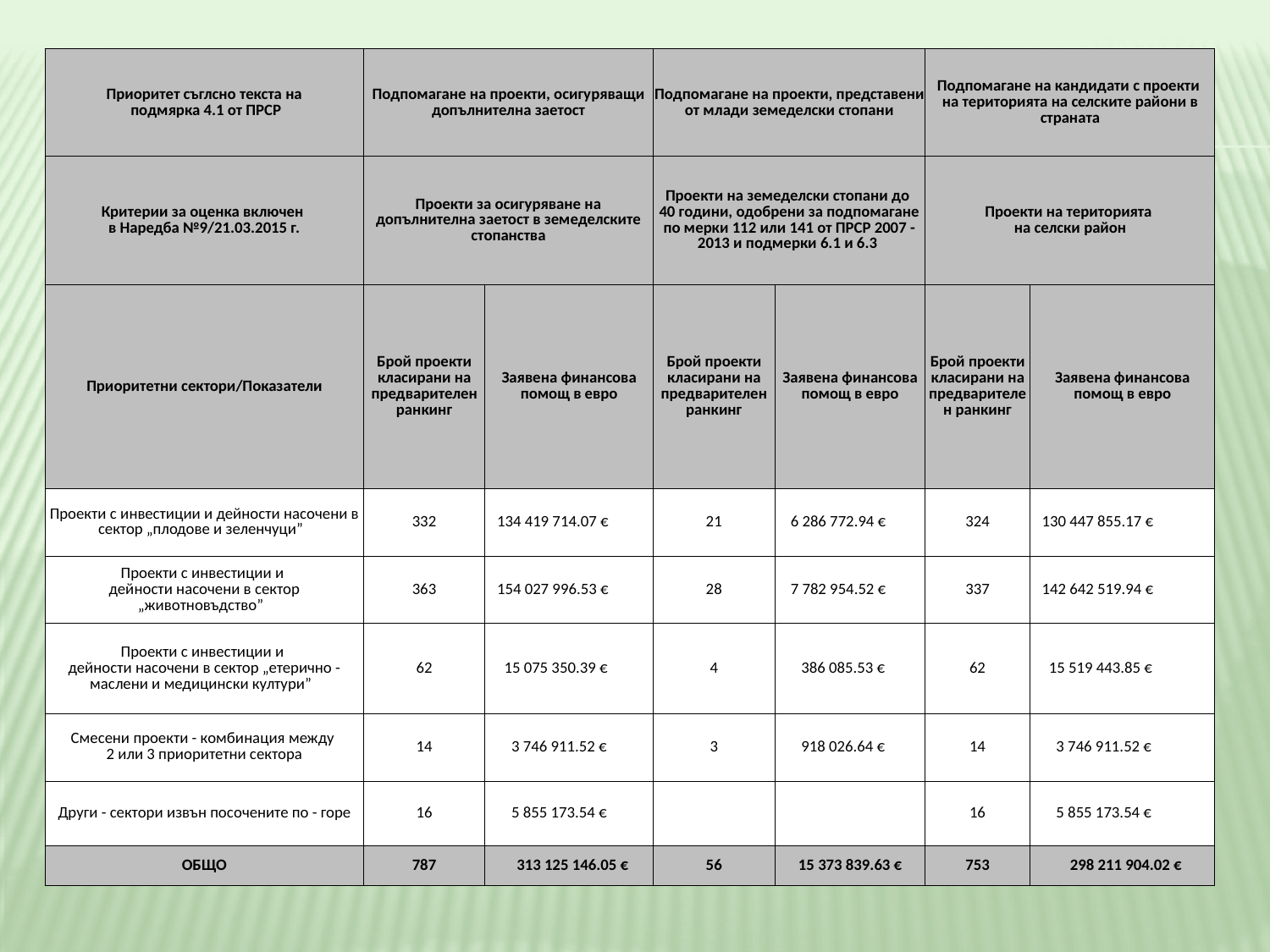

| Приоритет съглсно текста на подмярка 4.1 от ПРСР | Подпомагане на проекти, осигуряващи допълнителна заетост |  | Подпомагане на проекти, представени от млади земеделски стопани |  | Подпомагане на кандидати с проекти на територията на селските райони в страната |  |
| --- | --- | --- | --- | --- | --- | --- |
| Критерии за оценка включен в Наредба №9/21.03.2015 г. | Проекти за осигуряване на допълнителна заетост в земеделските стопанства |  | Проекти на земеделски стопани до 40 години, одобрени за подпомагане по мерки 112 или 141 от ПРСР 2007 - 2013 и подмерки 6.1 и 6.3 |  | Проекти на територията на селски район |  |
| Приоритетни сектори/Показатели | Брой проекти класирани на предварителен ранкинг | Заявена финансова помощ в евро | Брой проекти класирани на предварителен ранкинг | Заявена финансова помощ в евро | Брой проекти класирани на предварителен ранкинг | Заявена финансова помощ в евро |
| Проекти с инвестиции и дейности насочени в сектор „плодове и зеленчуци” | 332 | 134 419 714.07 € | 21 | 6 286 772.94 € | 324 | 130 447 855.17 € |
| Проекти с инвестиции и дейности насочени в сектор „животновъдство” | 363 | 154 027 996.53 € | 28 | 7 782 954.52 € | 337 | 142 642 519.94 € |
| Проекти с инвестиции и дейности насочени в сектор „етерично - маслени и медицински култури” | 62 | 15 075 350.39 € | 4 | 386 085.53 € | 62 | 15 519 443.85 € |
| Смесени проекти - комбинация между 2 или 3 приоритетни сектора | 14 | 3 746 911.52 € | 3 | 918 026.64 € | 14 | 3 746 911.52 € |
| Други - сектори извън посочените по - горе | 16 | 5 855 173.54 € |  |  | 16 | 5 855 173.54 € |
| ОБЩО | 787 | 313 125 146.05 € | 56 | 15 373 839.63 € | 753 | 298 211 904.02 € |